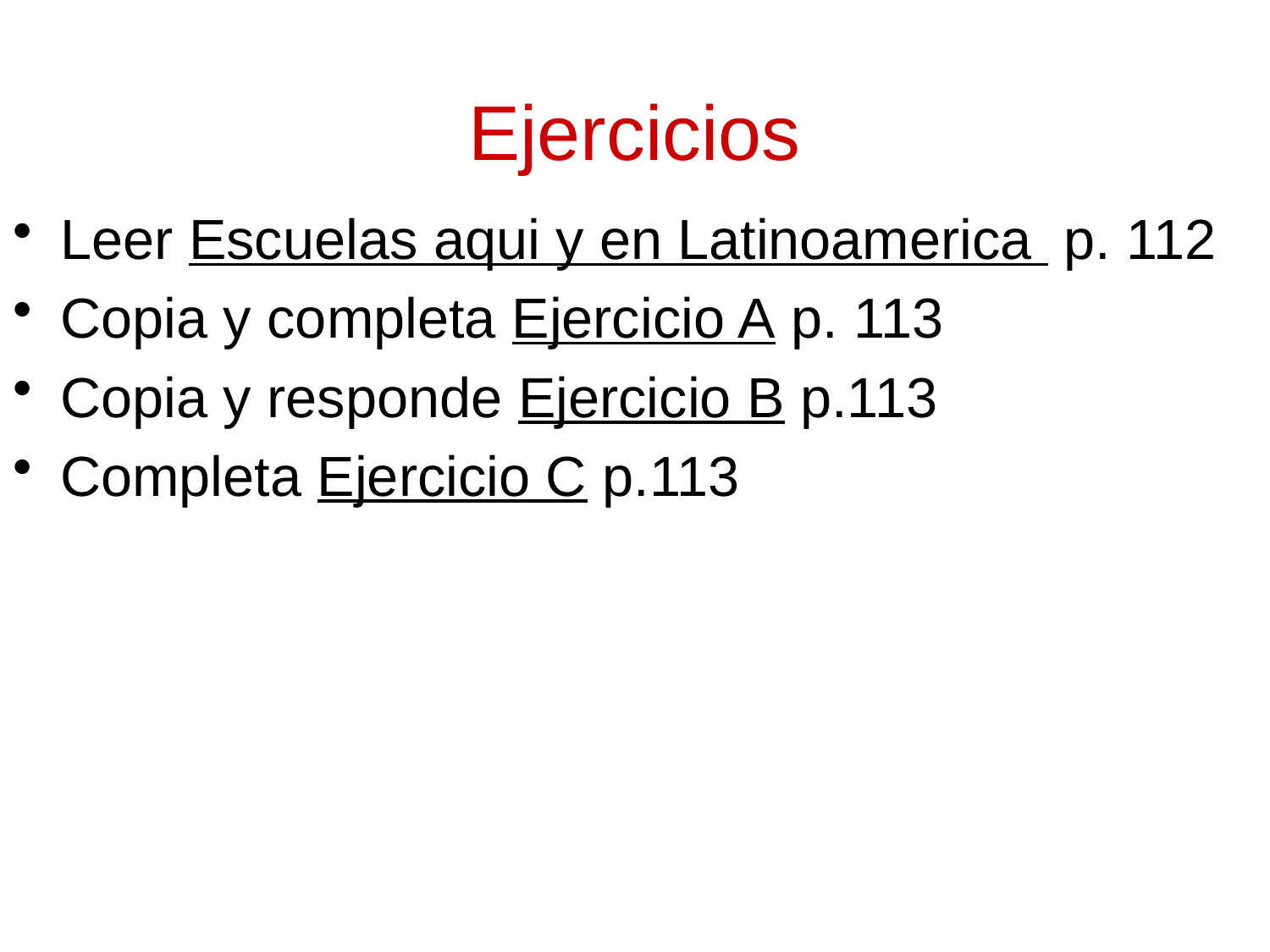

# Ejercicios
Leer Escuelas aqui y en Latinoamerica  p. 112
Copia y completa Ejercicio A p. 113
Copia y responde Ejercicio B p.113
Completa Ejercicio C p.113